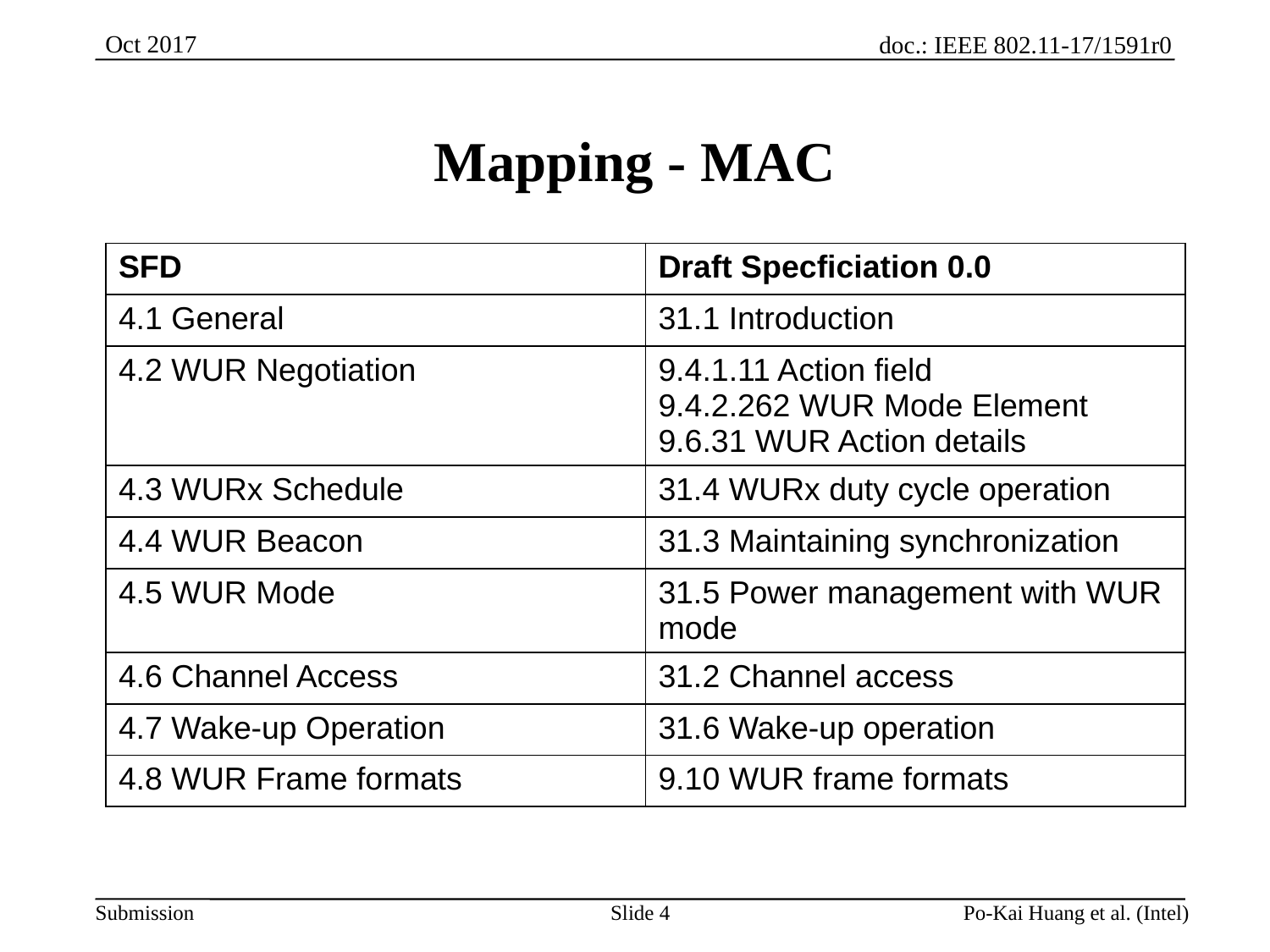

# Mapping - MAC
| SFD | Draft Specficiation 0.0 |
| --- | --- |
| 4.1 General | 31.1 Introduction |
| 4.2 WUR Negotiation | 9.4.1.11 Action field 9.4.2.262 WUR Mode Element 9.6.31 WUR Action details |
| 4.3 WURx Schedule | 31.4 WURx duty cycle operation |
| 4.4 WUR Beacon | 31.3 Maintaining synchronization |
| 4.5 WUR Mode | 31.5 Power management with WUR mode |
| 4.6 Channel Access | 31.2 Channel access |
| 4.7 Wake-up Operation | 31.6 Wake-up operation |
| 4.8 WUR Frame formats | 9.10 WUR frame formats |
Slide 4
Po-Kai Huang et al. (Intel)